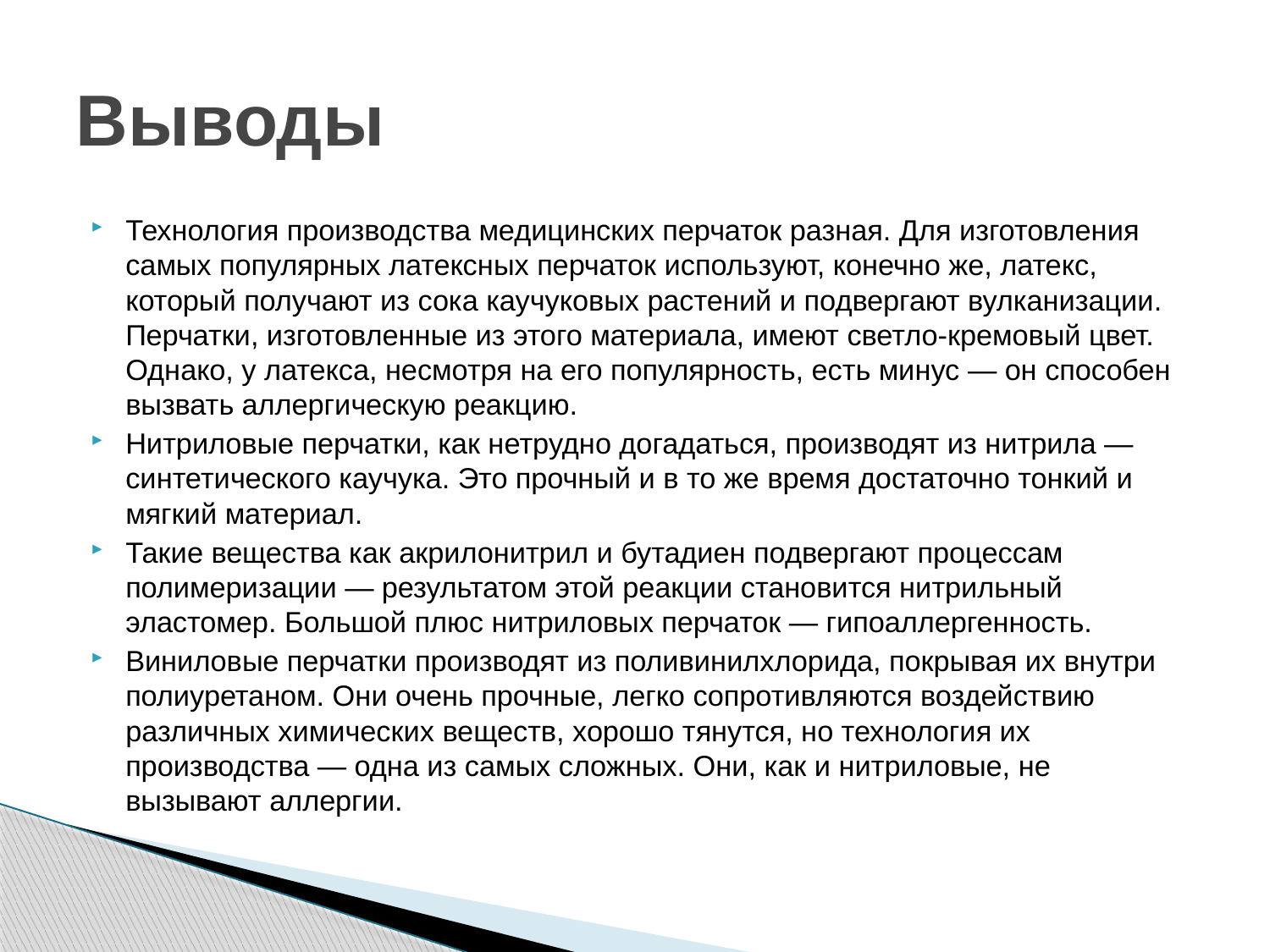

# Выводы
Технология производства медицинских перчаток разная. Для изготовления самых популярных латексных перчаток используют, конечно же, латекс, который получают из сока каучуковых растений и подвергают вулканизации. Перчатки, изготовленные из этого материала, имеют светло-кремовый цвет. Однако, у латекса, несмотря на его популярность, есть минус — он способен вызвать аллергическую реакцию.
Нитриловые перчатки, как нетрудно догадаться, производят из нитрила — синтетического каучука. Это прочный и в то же время достаточно тонкий и мягкий материал.
Такие вещества как акрилонитрил и бутадиен подвергают процессам полимеризации — результатом этой реакции становится нитрильный эластомер. Большой плюс нитриловых перчаток — гипоаллергенность.
Виниловые перчатки производят из поливинилхлорида, покрывая их внутри полиуретаном. Они очень прочные, легко сопротивляются воздействию различных химических веществ, хорошо тянутся, но технология их производства — одна из самых сложных. Они, как и нитриловые, не вызывают аллергии.